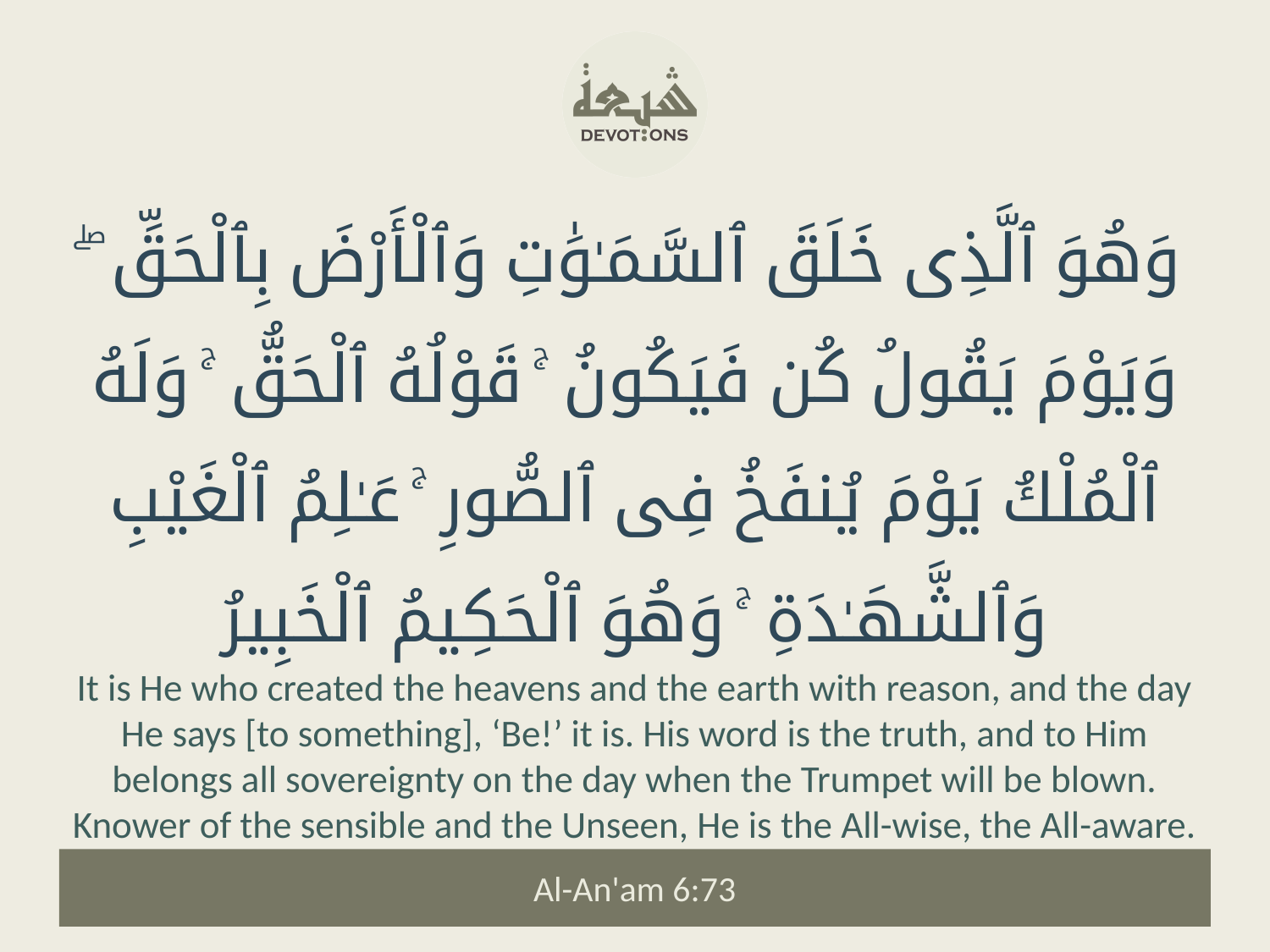

وَهُوَ ٱلَّذِى خَلَقَ ٱلسَّمَـٰوَٰتِ وَٱلْأَرْضَ بِٱلْحَقِّ ۖ وَيَوْمَ يَقُولُ كُن فَيَكُونُ ۚ قَوْلُهُ ٱلْحَقُّ ۚ وَلَهُ ٱلْمُلْكُ يَوْمَ يُنفَخُ فِى ٱلصُّورِ ۚ عَـٰلِمُ ٱلْغَيْبِ وَٱلشَّهَـٰدَةِ ۚ وَهُوَ ٱلْحَكِيمُ ٱلْخَبِيرُ
It is He who created the heavens and the earth with reason, and the day He says [to something], ‘Be!’ it is. His word is the truth, and to Him belongs all sovereignty on the day when the Trumpet will be blown. Knower of the sensible and the Unseen, He is the All-wise, the All-aware.
Al-An'am 6:73